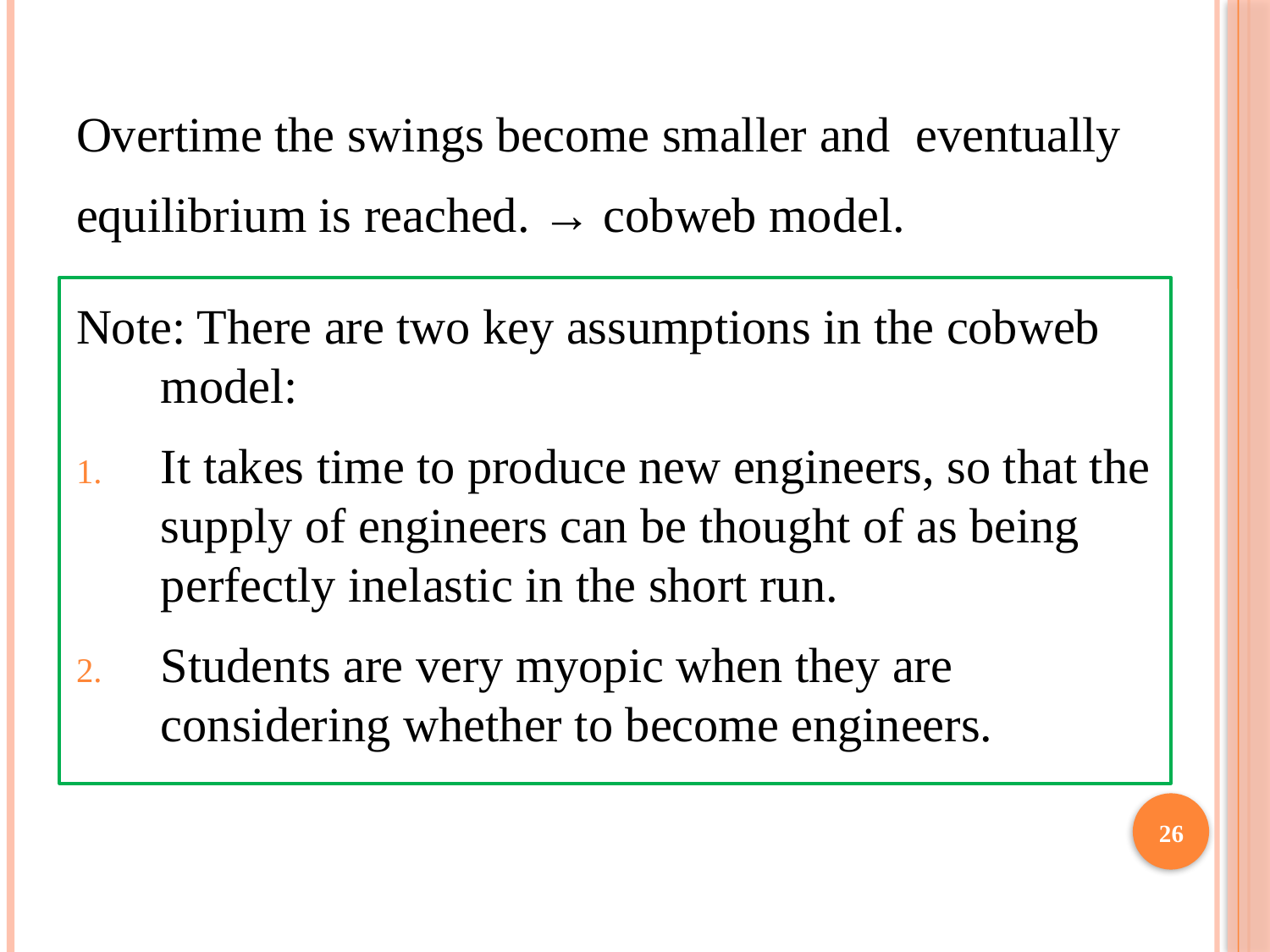

Overtime the swings become smaller and  eventually
equilibrium is reached. → cobweb model.
Note: There are two key assumptions in the cobweb model:
It takes time to produce new engineers, so that the supply of engineers can be thought of as being perfectly inelastic in the short run.
Students are very myopic when they are considering whether to become engineers.

26